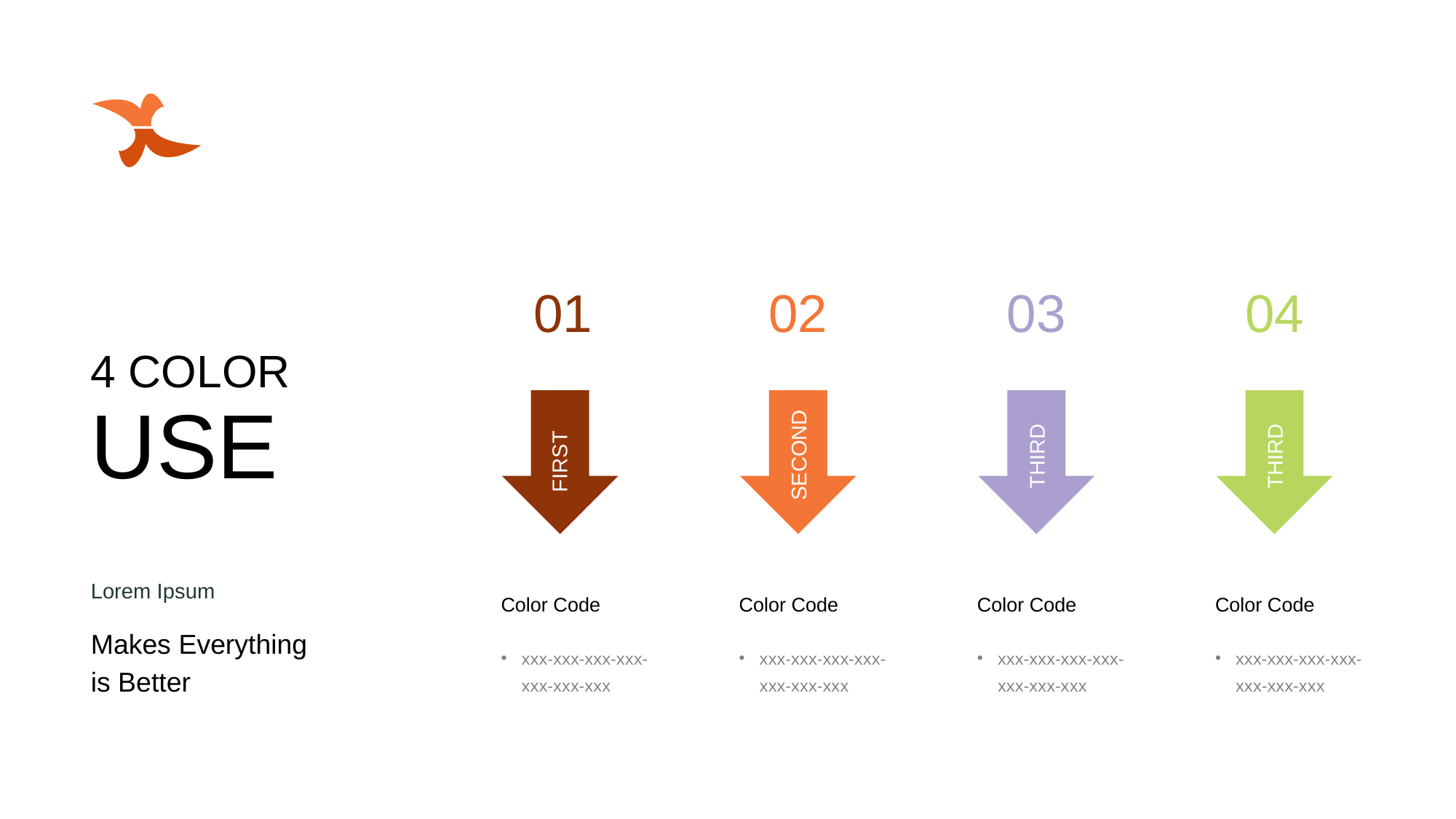

01
02
03
04
4 COLOR
USE

SECOND
THIRD
THIRD
FIRST
Lorem Ipsum
Color Code
Color Code
Color Code
Color Code
Makes Everything
is Better
xxx-xxx-xxx-xxx-xxx-xxx-xxx
xxx-xxx-xxx-xxx-xxx-xxx-xxx
xxx-xxx-xxx-xxx-xxx-xxx-xxx
xxx-xxx-xxx-xxx-xxx-xxx-xxx